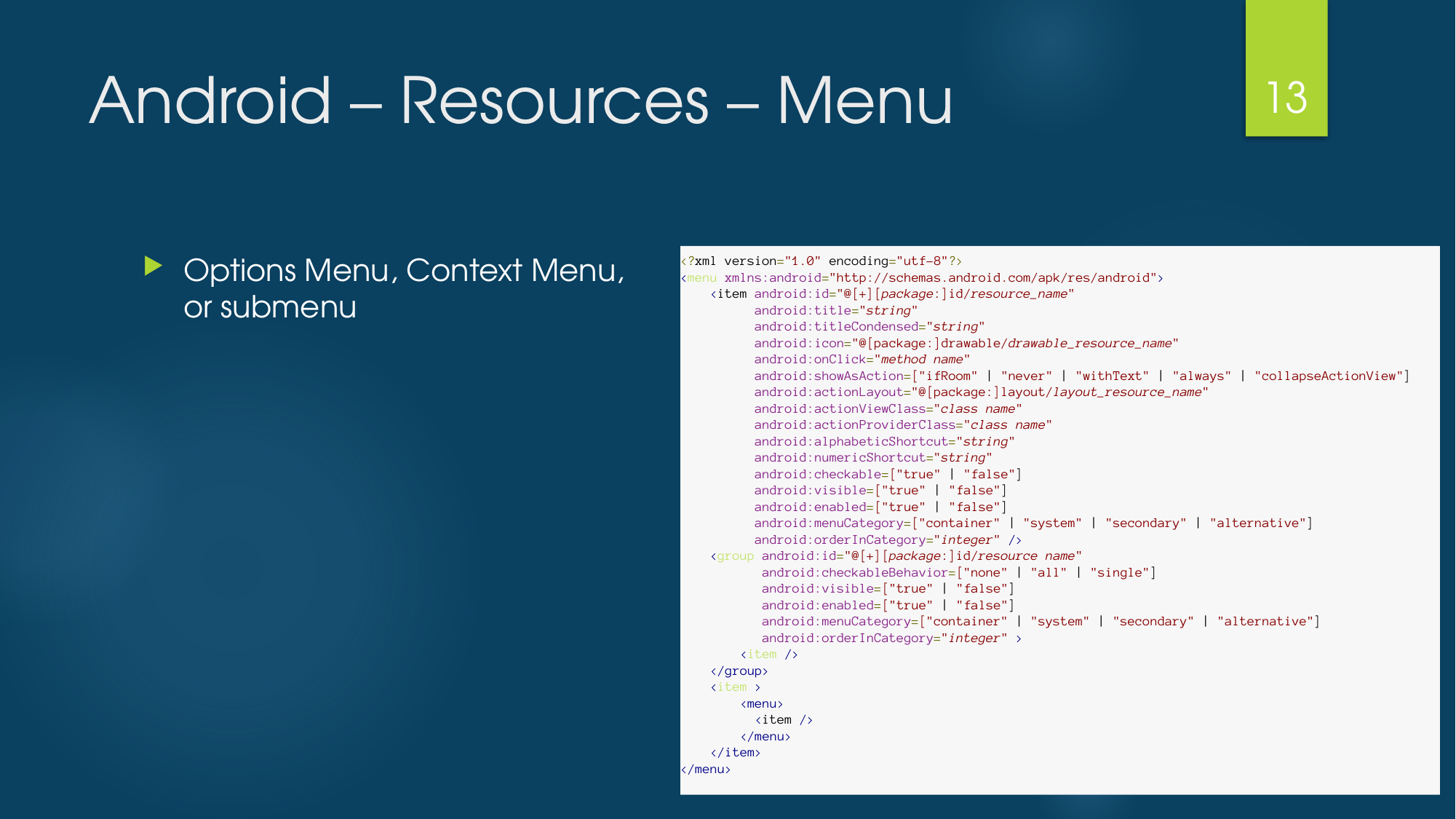

13
# Android – Resources – Menu
<?xml version="1.0" encoding="utf-8"?>
<menu xmlns:android="http://schemas.android.com/apk/res/android">
    <item android:id="@[+][package:]id/resource_name"
          android:title="string"
          android:titleCondensed="string"
          android:icon="@[package:]drawable/drawable_resource_name"
          android:onClick="method name"
          android:showAsAction=["ifRoom" | "never" | "withText" | "always" | "collapseActionView"]
          android:actionLayout="@[package:]layout/layout_resource_name"
          android:actionViewClass="class name"
          android:actionProviderClass="class name"
          android:alphabeticShortcut="string"
          android:numericShortcut="string"
          android:checkable=["true" | "false"]
          android:visible=["true" | "false"]
          android:enabled=["true" | "false"]
          android:menuCategory=["container" | "system" | "secondary" | "alternative"]
          android:orderInCategory="integer" />
    <group android:id="@[+][package:]id/resource name"
           android:checkableBehavior=["none" | "all" | "single"]
           android:visible=["true" | "false"]
           android:enabled=["true" | "false"]
           android:menuCategory=["container" | "system" | "secondary" | "alternative"]
           android:orderInCategory="integer" >
        <item />
    </group>
    <item >
        <menu>
          <item />
        </menu>
    </item>
</menu>
Options Menu, Context Menu,
or submenu